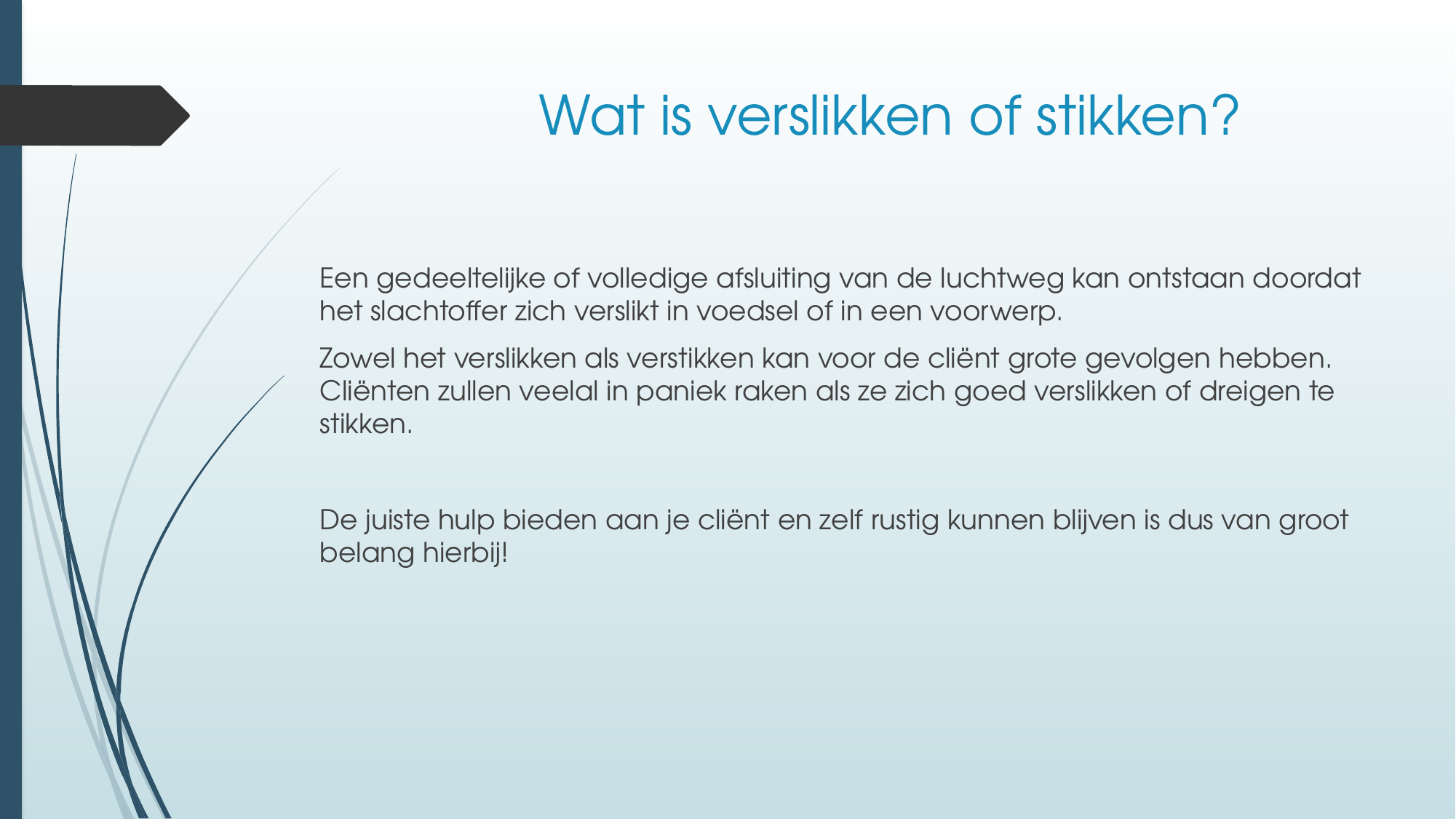

# Wat is verslikken of stikken?
Een gedeeltelijke of volledige afsluiting van de luchtweg kan ontstaan doordat het slachtoffer zich verslikt in voedsel of in een voorwerp.
Zowel het verslikken als verstikken kan voor de cliënt grote gevolgen hebben. Cliënten zullen veelal in paniek raken als ze zich goed verslikken of dreigen te stikken.

De juiste hulp bieden aan je cliënt en zelf rustig kunnen blijven is dus van groot belang hierbij!